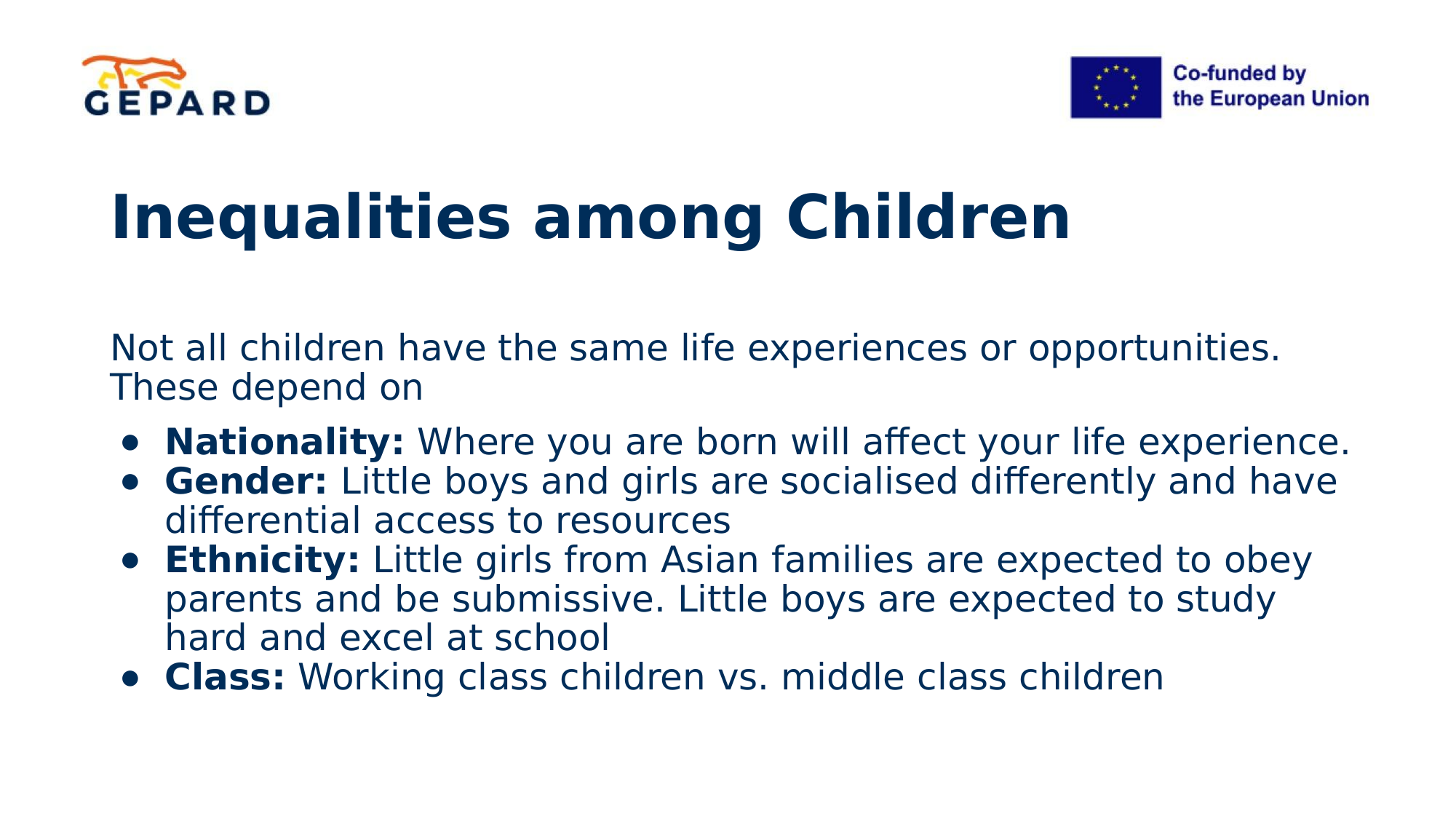

# Inequalities among Children
Not all children have the same life experiences or opportunities. These depend on
Nationality: Where you are born will affect your life experience.
Gender: Little boys and girls are socialised differently and have differential access to resources
Ethnicity: Little girls from Asian families are expected to obey parents and be submissive. Little boys are expected to study hard and excel at school
Class: Working class children vs. middle class children